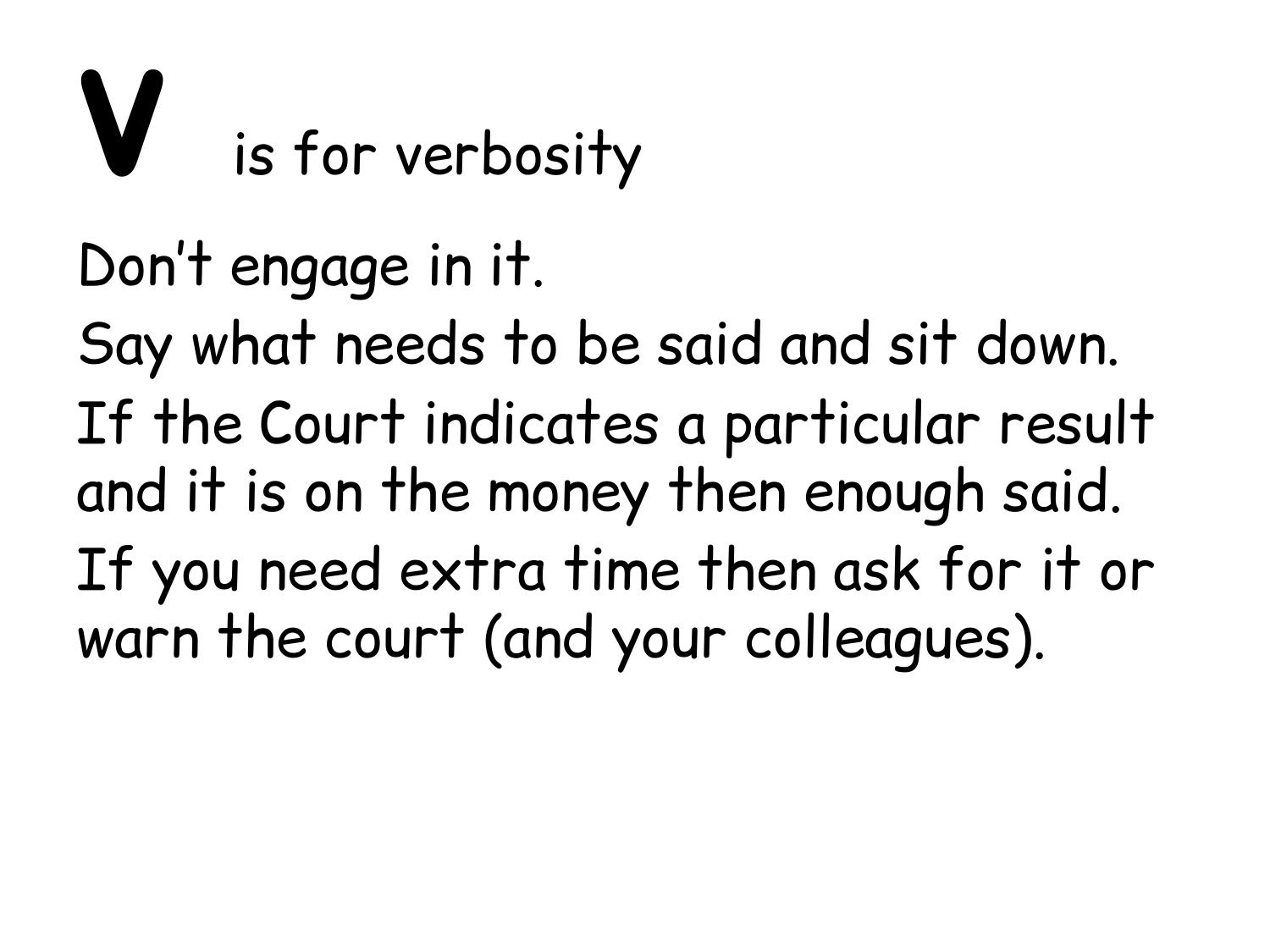

# V is for verbosity
Don’t engage in it.
Say what needs to be said and sit down.
If the Court indicates a particular result and it is on the money then enough said.
If you need extra time then ask for it or warn the court (and your colleagues).